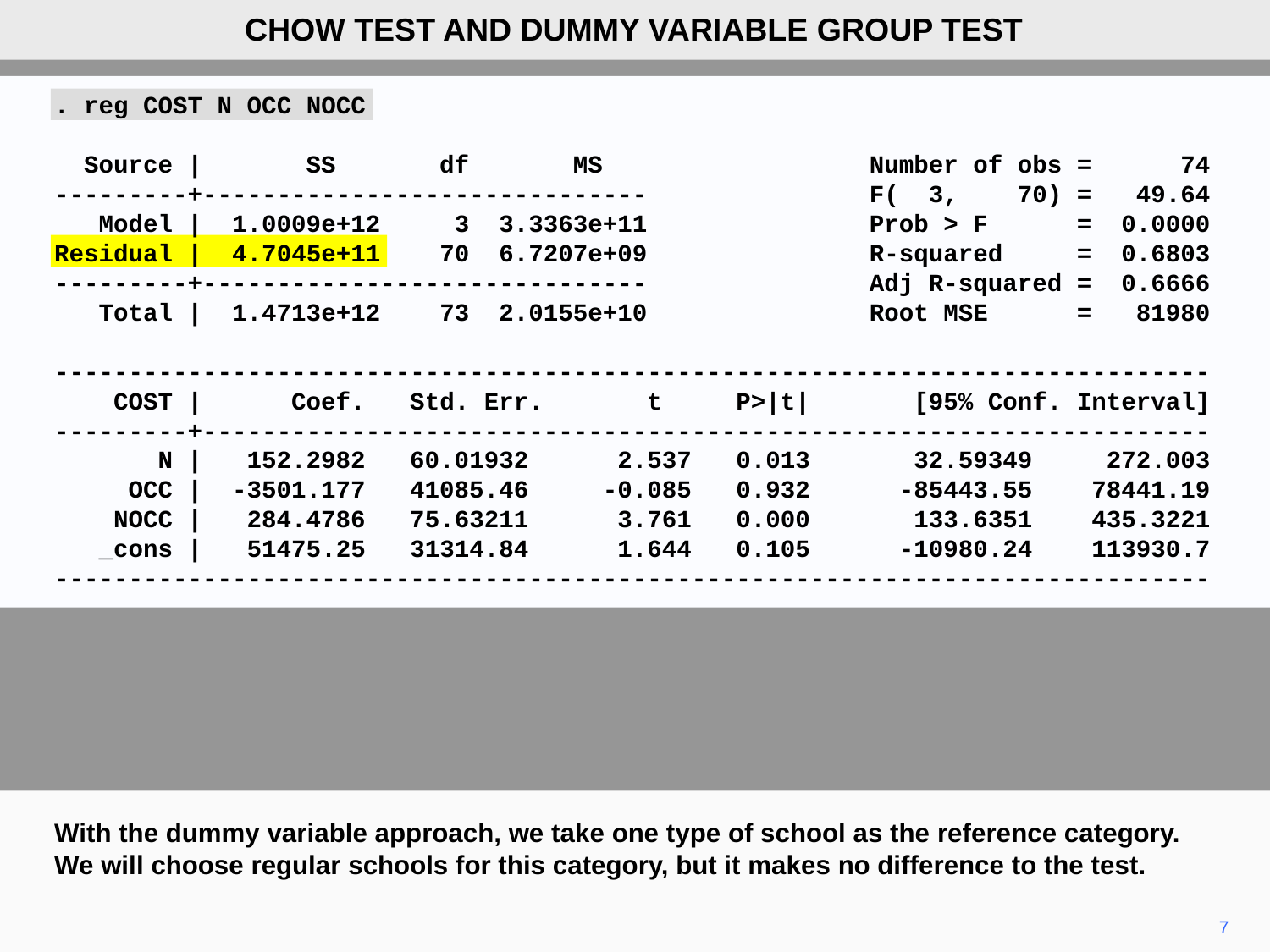

CHOW TEST AND DUMMY VARIABLE GROUP TEST

. reg COST N OCC NOCC

  Source |       SS       df       MS                  Number of obs =      74
---------+------------------------------               F(  3,    70) =   49.64
   Model |  1.0009e+12     3  3.3363e+11               Prob > F      =  0.0000
Residual |  4.7045e+11    70  6.7207e+09               R-squared     =  0.6803
---------+------------------------------               Adj R-squared =  0.6666
   Total |  1.4713e+12    73  2.0155e+10               Root MSE      =   81980

------------------------------------------------------------------------------
    COST |      Coef.   Std. Err.       t     P>|t|       [95% Conf. Interval]
---------+--------------------------------------------------------------------
       N |   152.2982   60.01932      2.537   0.013       32.59349     272.003
     OCC |  -3501.177   41085.46     -0.085   0.932      -85443.55    78441.19
    NOCC |   284.4786   75.63211      3.761   0.000       133.6351    435.3221
   _cons |   51475.25   31314.84      1.644   0.105      -10980.24    113930.7
------------------------------------------------------------------------------

With the dummy variable approach, we take one type of school as the reference category.  We will choose regular schools for this category, but it makes no difference to the test.
7